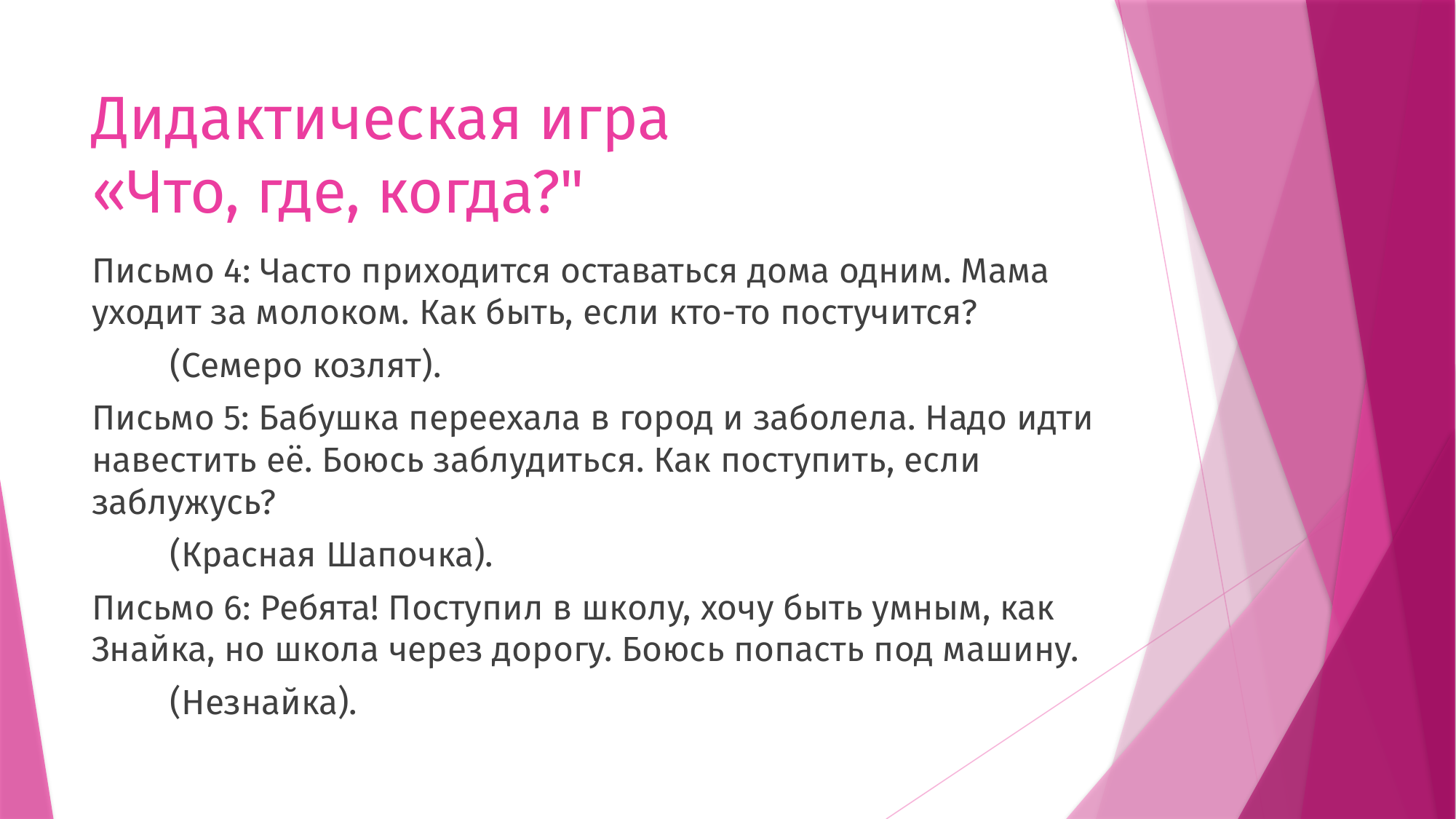

# Дидактическая игра «Что, где, когда?"
Письмо 4: Часто приходится оставаться дома одним. Мама уходит за молоком. Как быть, если кто-то постучится?
											(Семеро козлят).
Письмо 5: Бабушка переехала в город и заболела. Надо идти навестить её. Боюсь заблудиться. Как поступить, если заблужусь?
											(Красная Шапочка).
Письмо 6: Ребята! Поступил в школу, хочу быть умным, как Знайка, но школа через дорогу. Боюсь попасть под машину.
											(Незнайка).